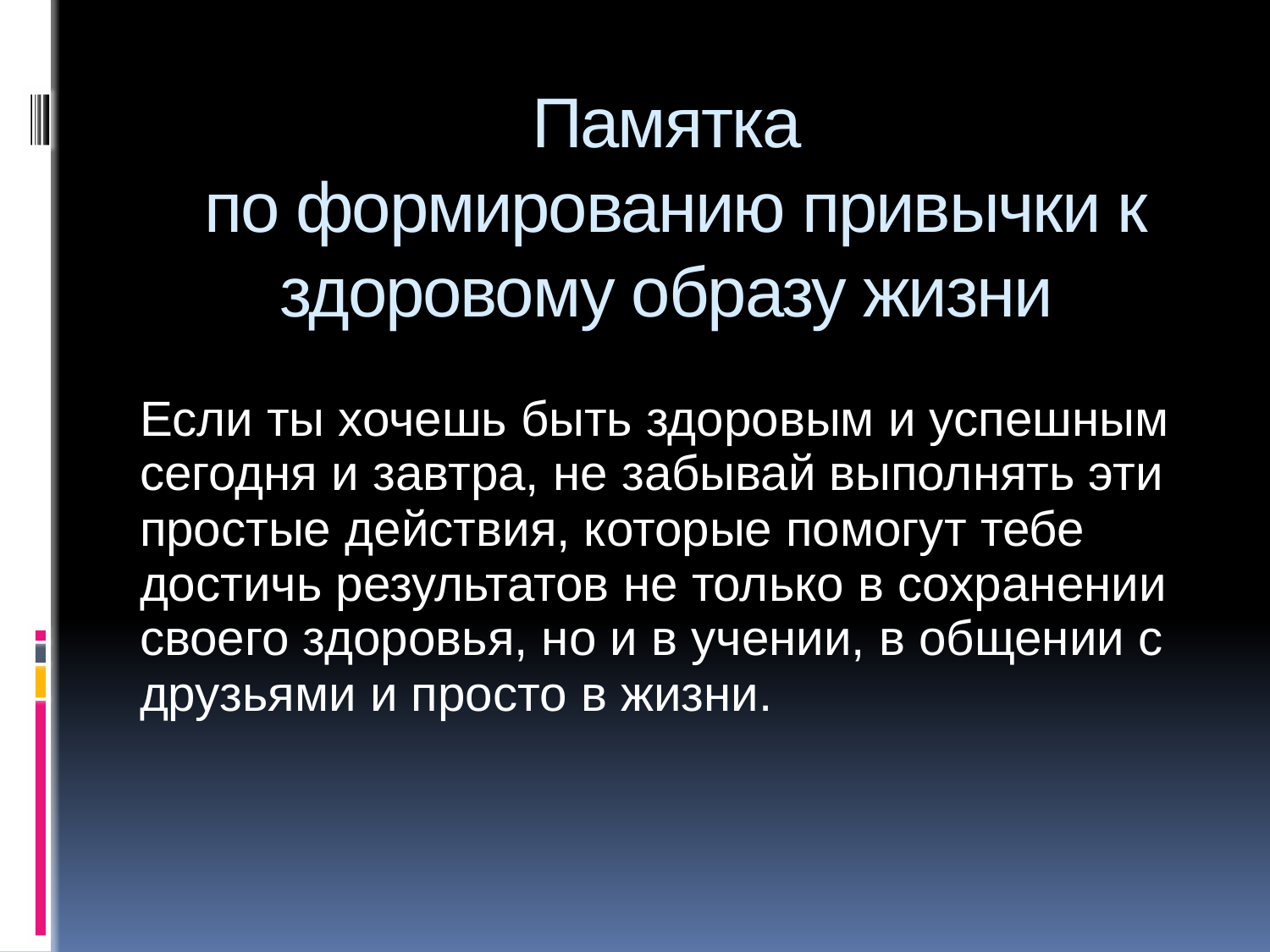

# Памятка по формированию привычки к здоровому образу жизни
| Если ты хочешь быть здоровым и успешным сегодня и завтра, не забывай выполнять эти простые действия, которые помогут тебе достичь результатов не только в сохранении своего здоровья, но и в учении, в общении с друзьями и просто в жизни. |
| --- |
|  |
|  |